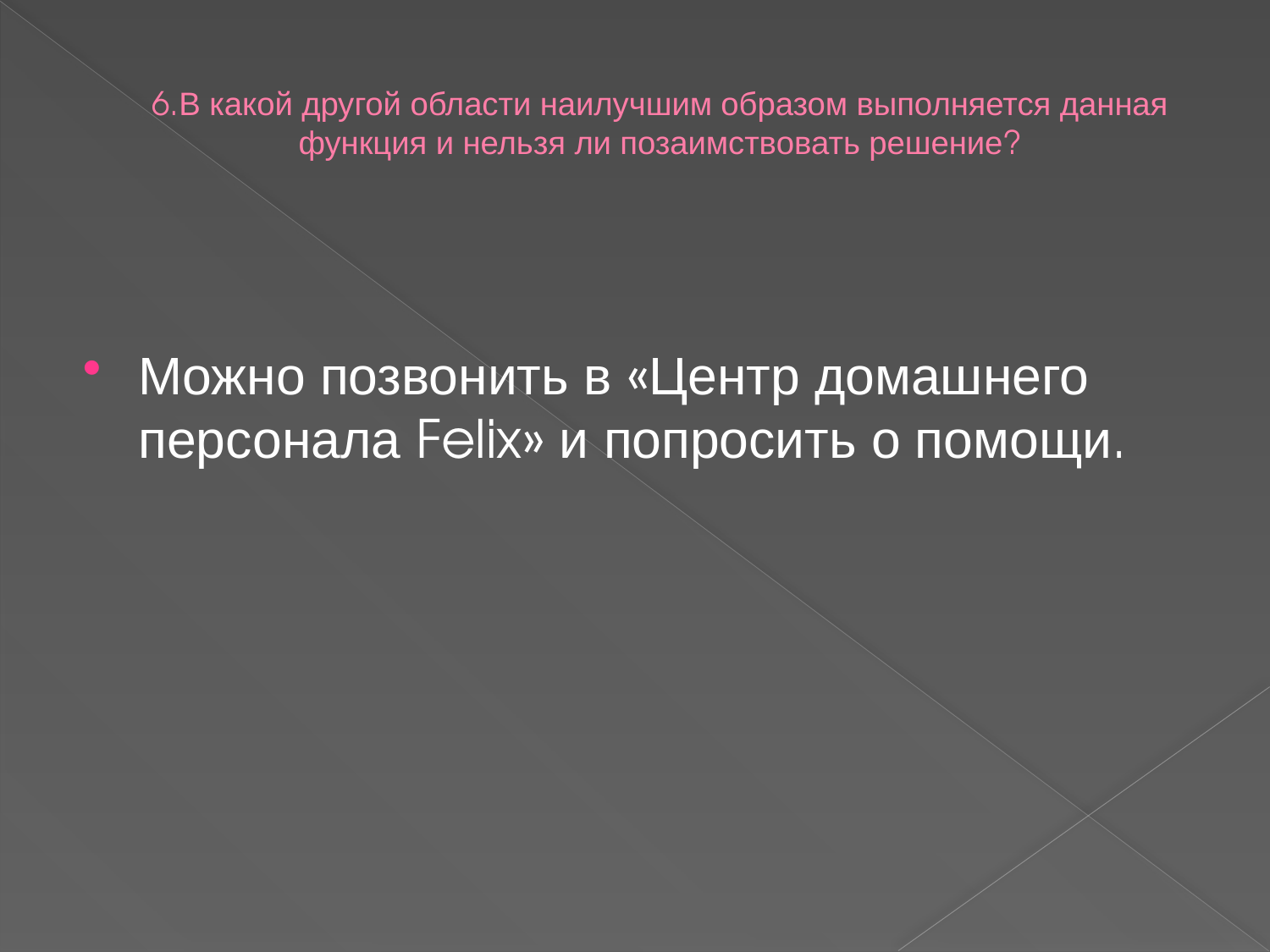

# 6.В какой другой области наилучшим образом выполняется данная функция и нельзя ли позаимствовать решение?

Можно позвонить в «Центр домашнего персонала Felix» и попросить о помощи.